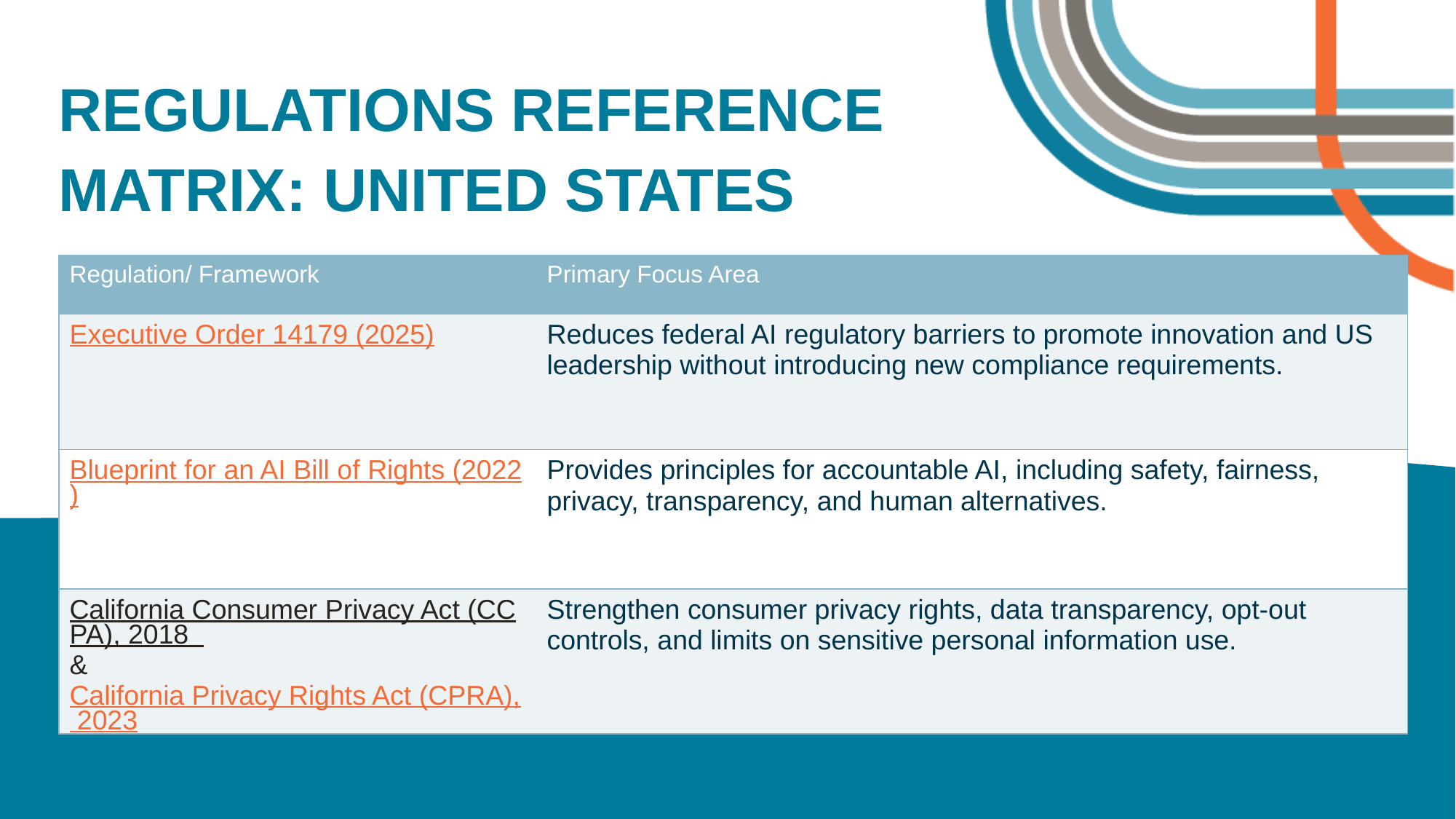

REGULATIONS REFERENCE MATRIX: UNITED STATES
| Regulation/ Framework | Primary Focus Area |
| --- | --- |
| Executive Order 14179 (2025) | Reduces federal AI regulatory barriers to promote innovation and US leadership without introducing new compliance requirements. |
| Blueprint for an AI Bill of Rights (2022) | Provides principles for accountable AI, including safety, fairness, privacy, transparency, and human alternatives. |
| California Consumer Privacy Act (CCPA), 2018  & California Privacy Rights Act (CPRA), 2023 | Strengthen consumer privacy rights, data transparency, opt-out controls, and limits on sensitive personal information use. |